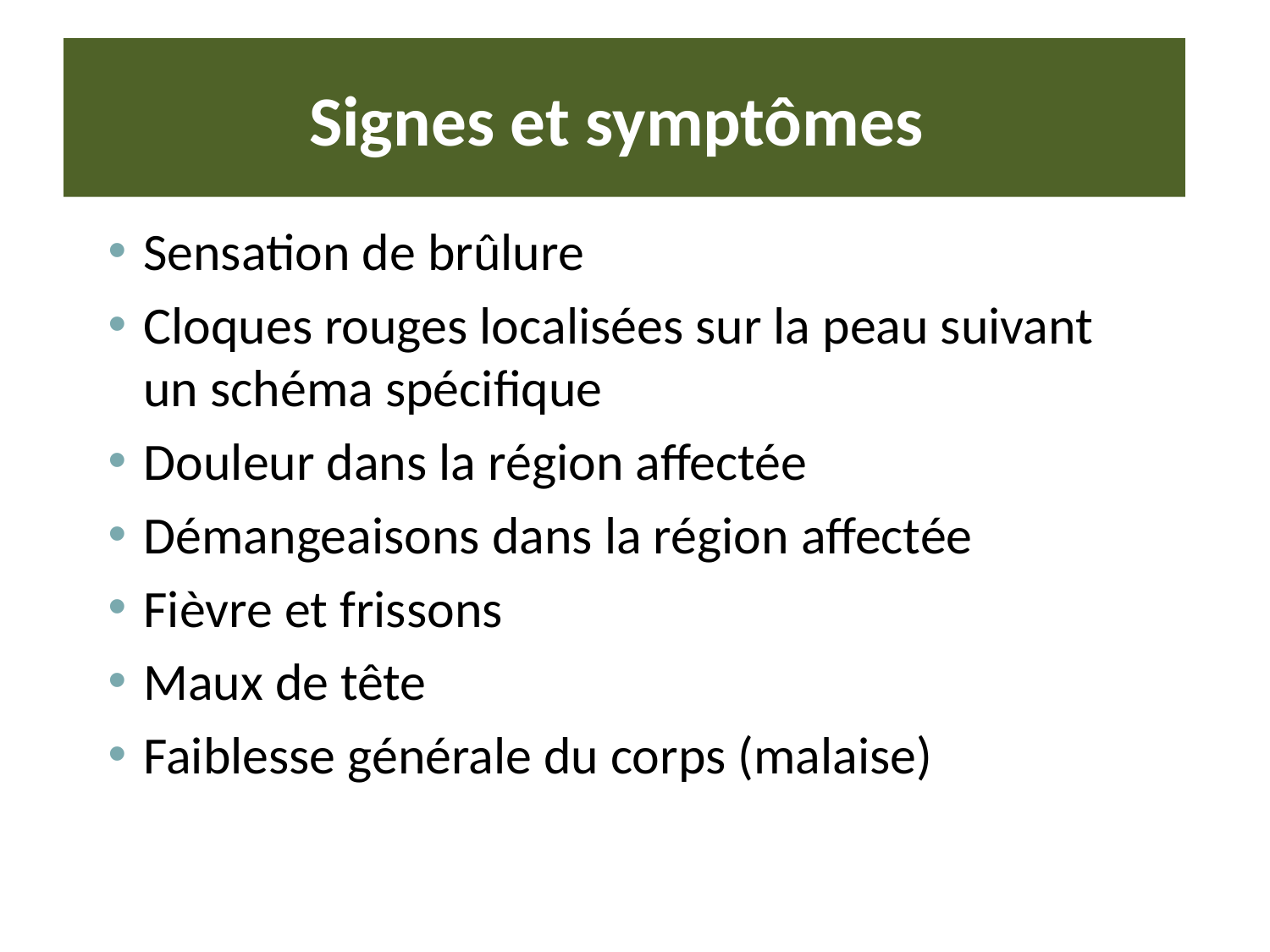

# Signes et symptômes
Sensation de brûlure
Cloques rouges localisées sur la peau suivant un schéma spécifique
Douleur dans la région affectée
Démangeaisons dans la région affectée
Fièvre et frissons
Maux de tête
Faiblesse générale du corps (malaise)